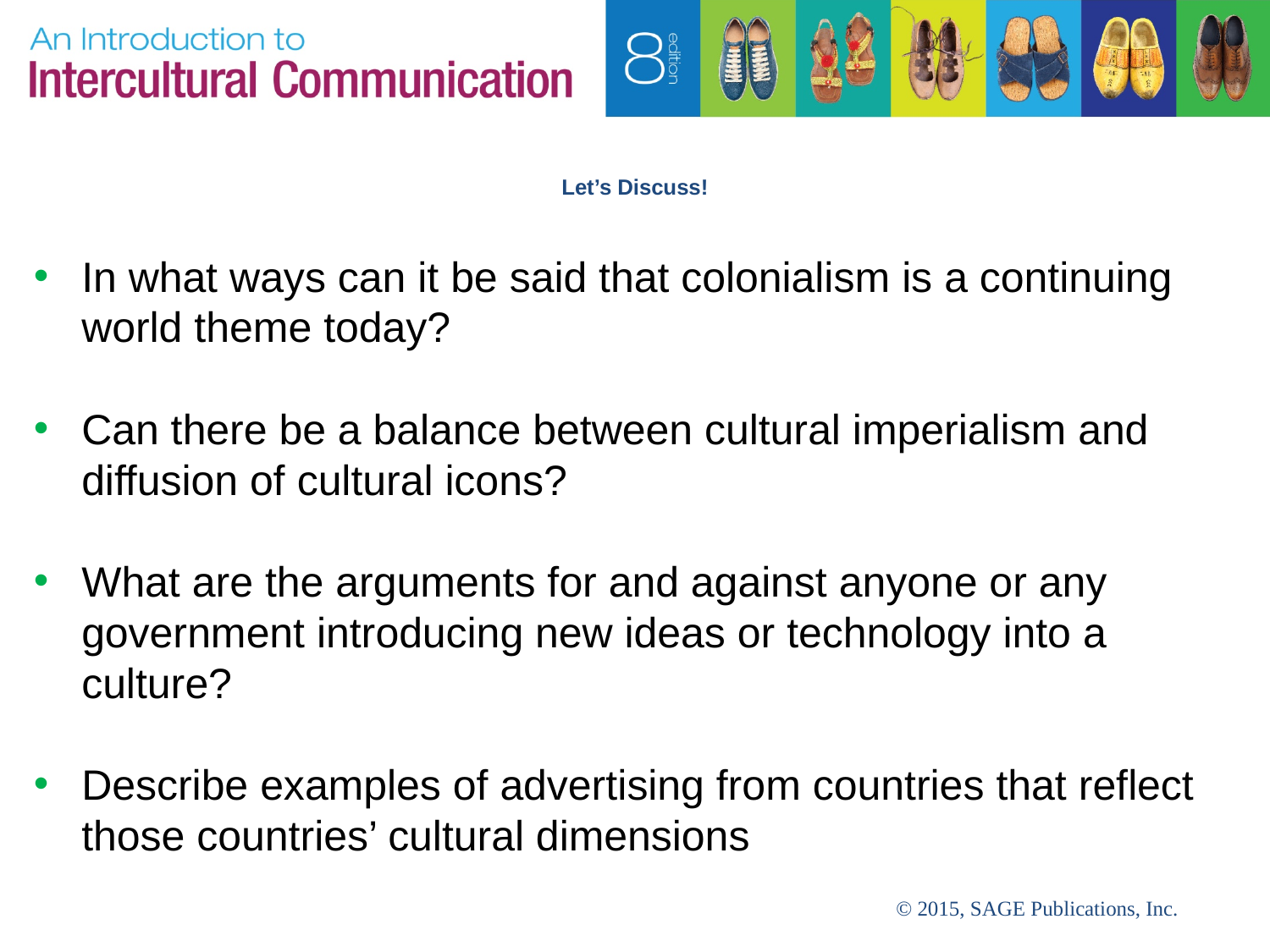

# Let’s Discuss!
In what ways can it be said that colonialism is a continuing world theme today?

Can there be a balance between cultural imperialism and diffusion of cultural icons?

What are the arguments for and against anyone or any government introducing new ideas or technology into a culture?

Describe examples of advertising from countries that reflect those countries’ cultural dimensions
© 2015, SAGE Publications, Inc.